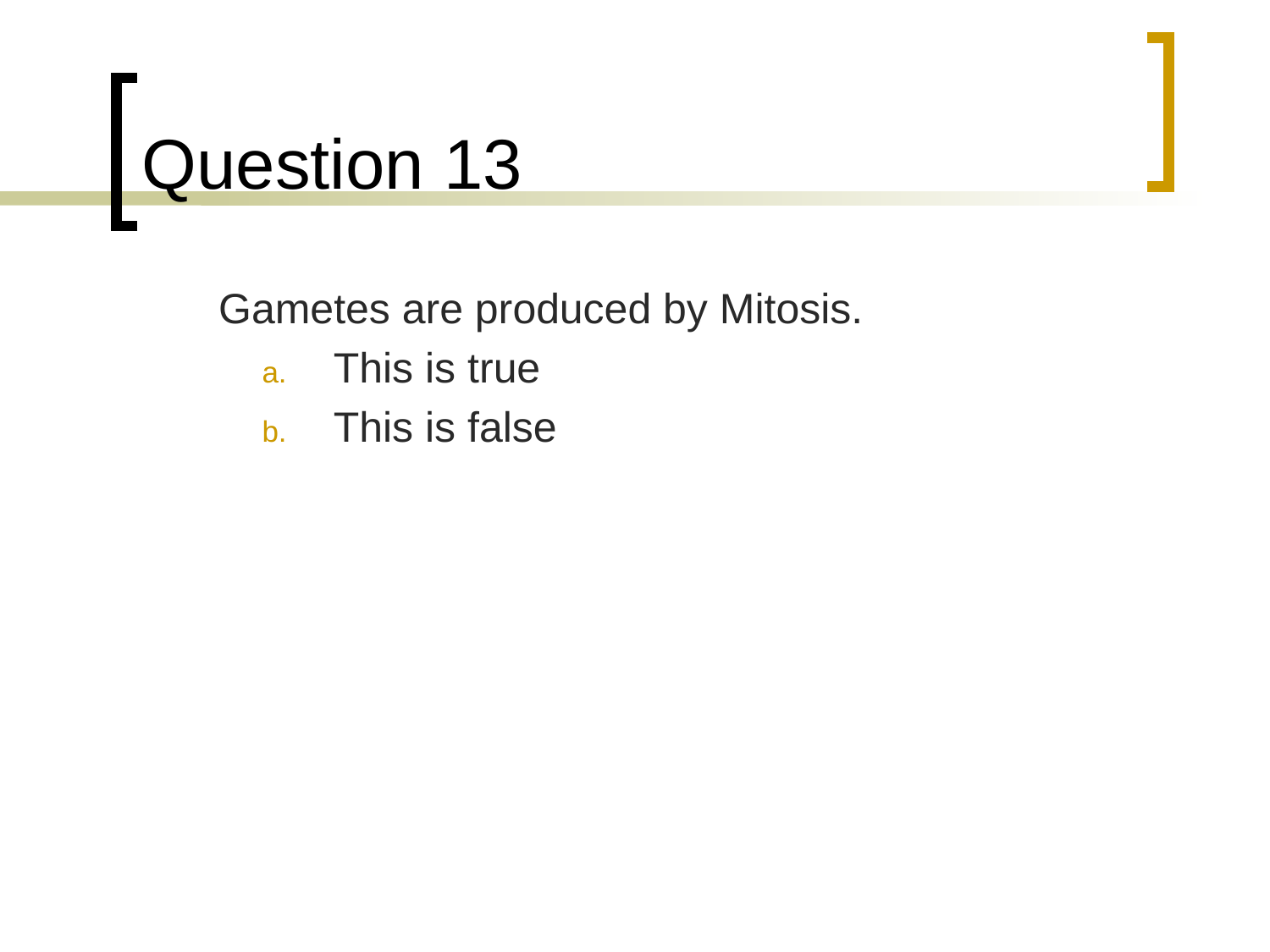

# Question 13
	 Gametes are produced by Mitosis.
This is true
This is false